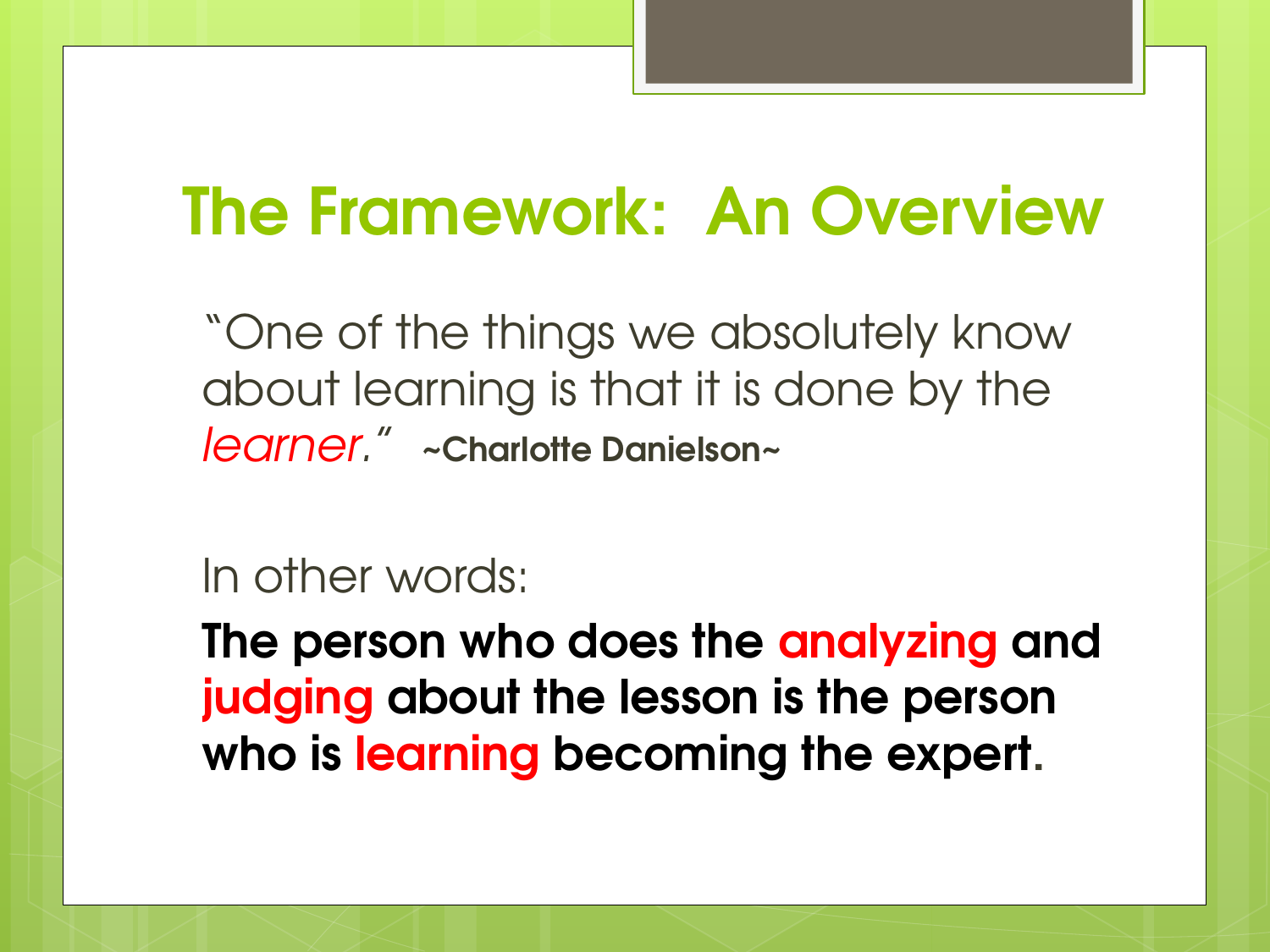

# The Framework:  An Overview
“One of the things we absolutely know about learning is that it is done by the learner.”  ~Charlotte Danielson~

In other words:
The person who does the analyzing and judging about the lesson is the person who is learning becoming the expert.